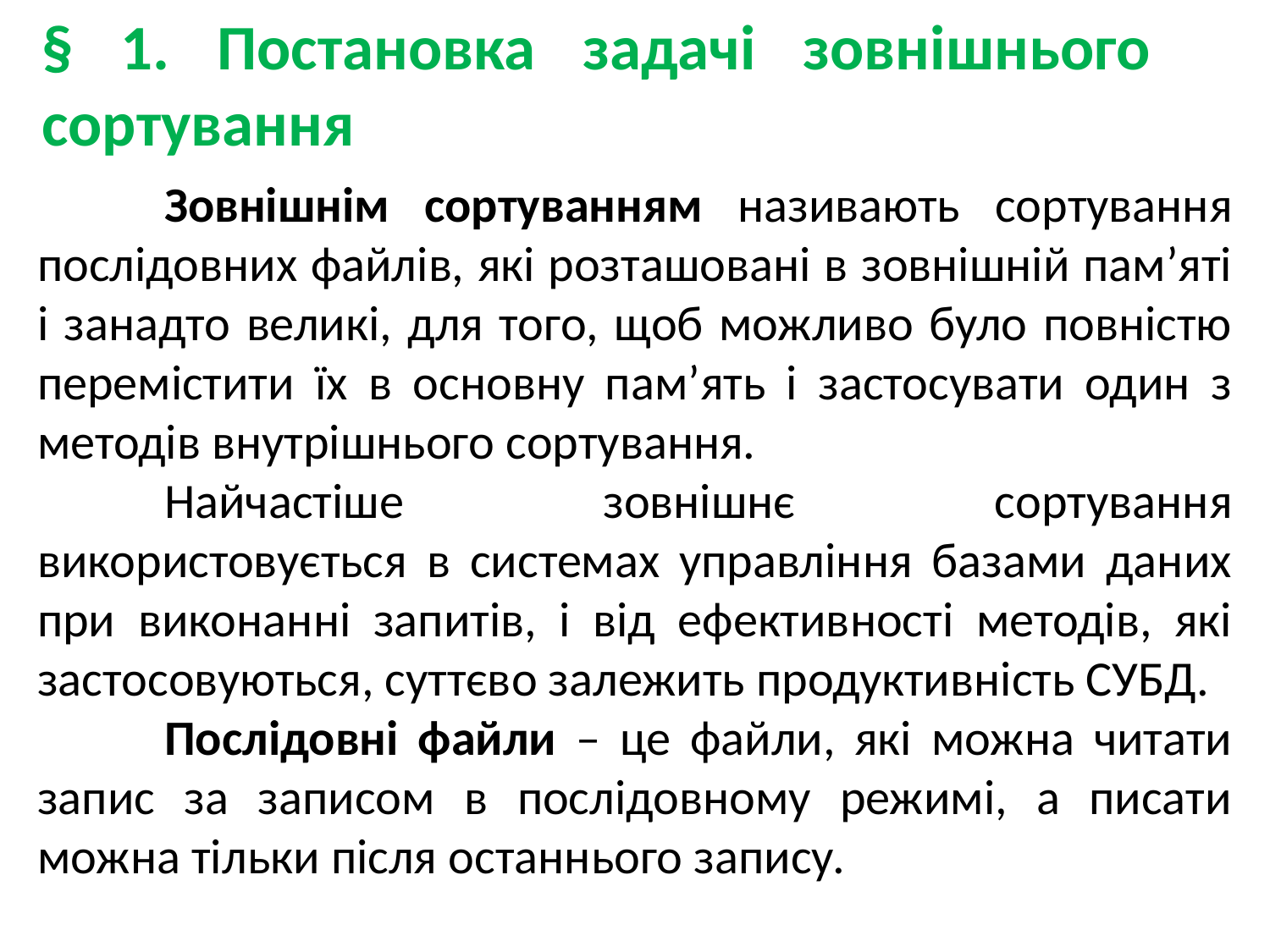

§ 1. Постановка задачі зовнішнього сортування
	Зовнішнім сортуванням називають сортування послідовних файлів, які розташовані в зовнішній пам’яті і занадто великі, для того, щоб можливо було повністю перемістити їх в основну пам’ять і застосувати один з методів внутрішнього сортування.
	Найчастіше зовнішнє сортування використовується в системах управління базами даних при виконанні запитів, і від ефективності методів, які застосовуються, суттєво залежить продуктивність СУБД.
	Послідовні файли – це файли, які можна читати запис за записом в послідовному режимі, а писати можна тільки після останнього запису.